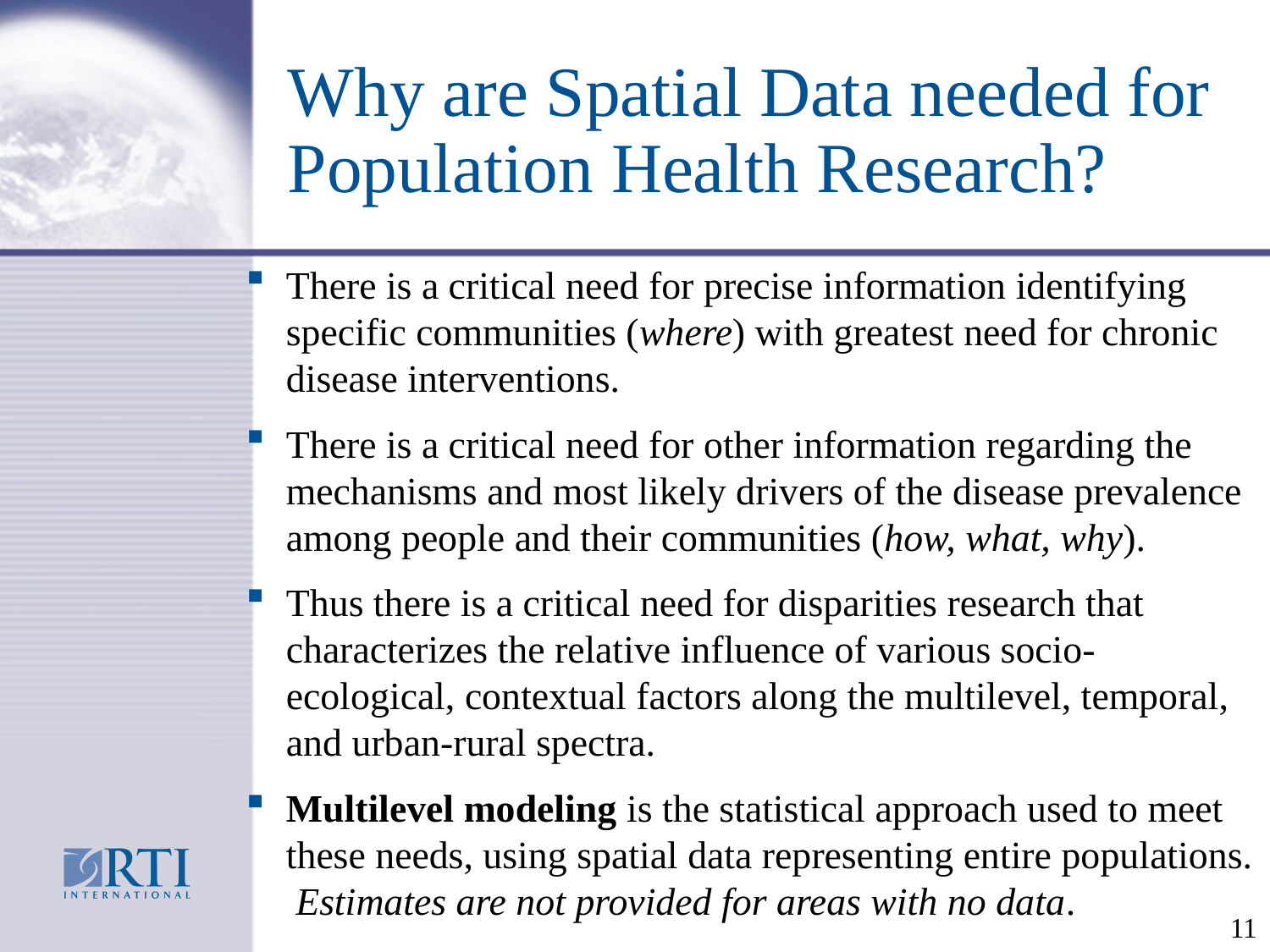

# Why are Spatial Data needed for Population Health Research?
There is a critical need for precise information identifying specific communities (where) with greatest need for chronic disease interventions.
There is a critical need for other information regarding the mechanisms and most likely drivers of the disease prevalence among people and their communities (how, what, why).
Thus there is a critical need for disparities research that characterizes the relative influence of various socio-ecological, contextual factors along the multilevel, temporal, and urban-rural spectra.
Multilevel modeling is the statistical approach used to meet these needs, using spatial data representing entire populations.  Estimates are not provided for areas with no data.
11